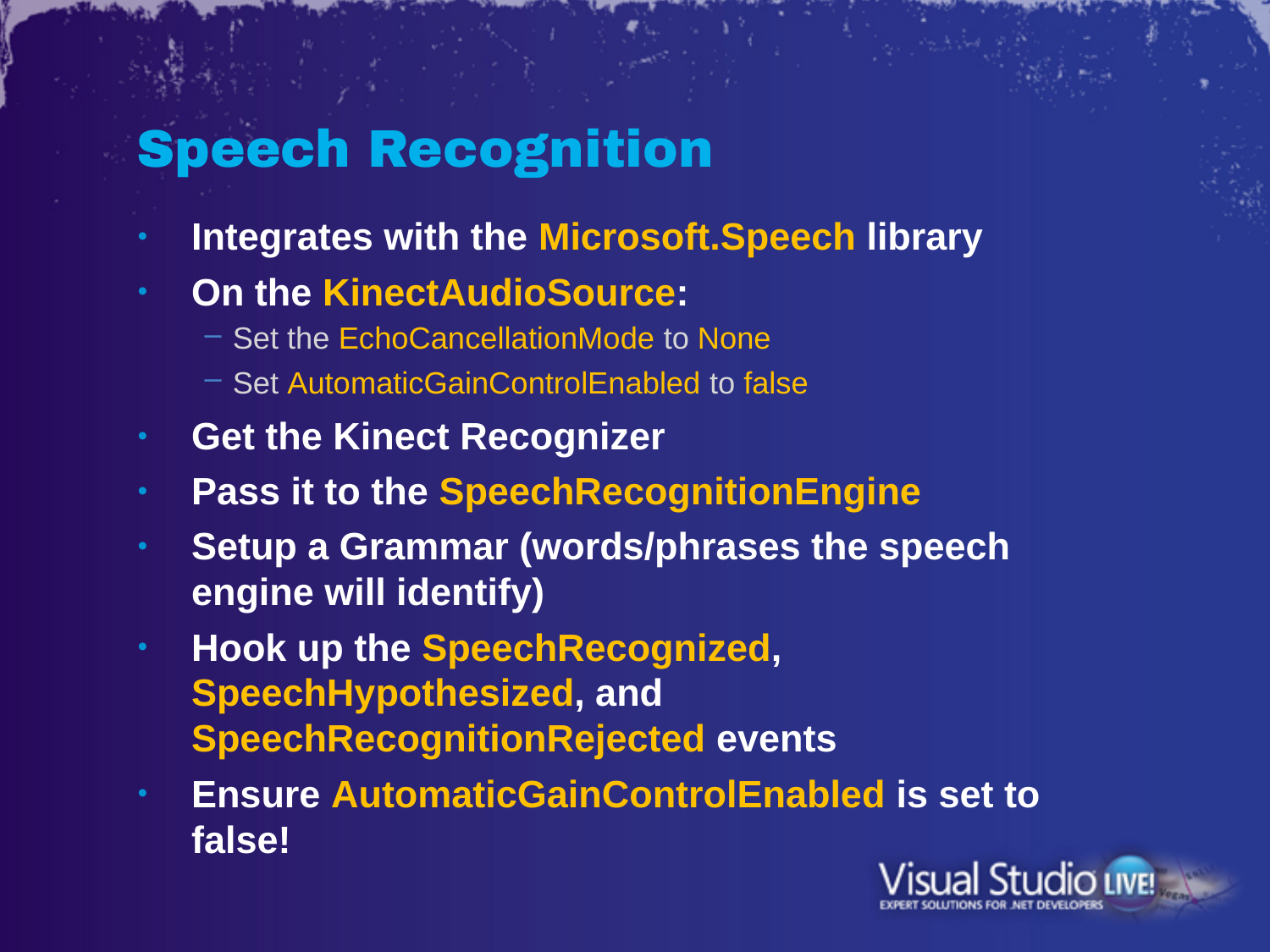

# Speech Recognition
Integrates with the Microsoft.Speech library
On the KinectAudioSource:
Set the EchoCancellationMode to None
Set AutomaticGainControlEnabled to false
Get the Kinect Recognizer
Pass it to the SpeechRecognitionEngine
Setup a Grammar (words/phrases the speech engine will identify)
Hook up the SpeechRecognized, SpeechHypothesized, and SpeechRecognitionRejected events
Ensure AutomaticGainControlEnabled is set to false!